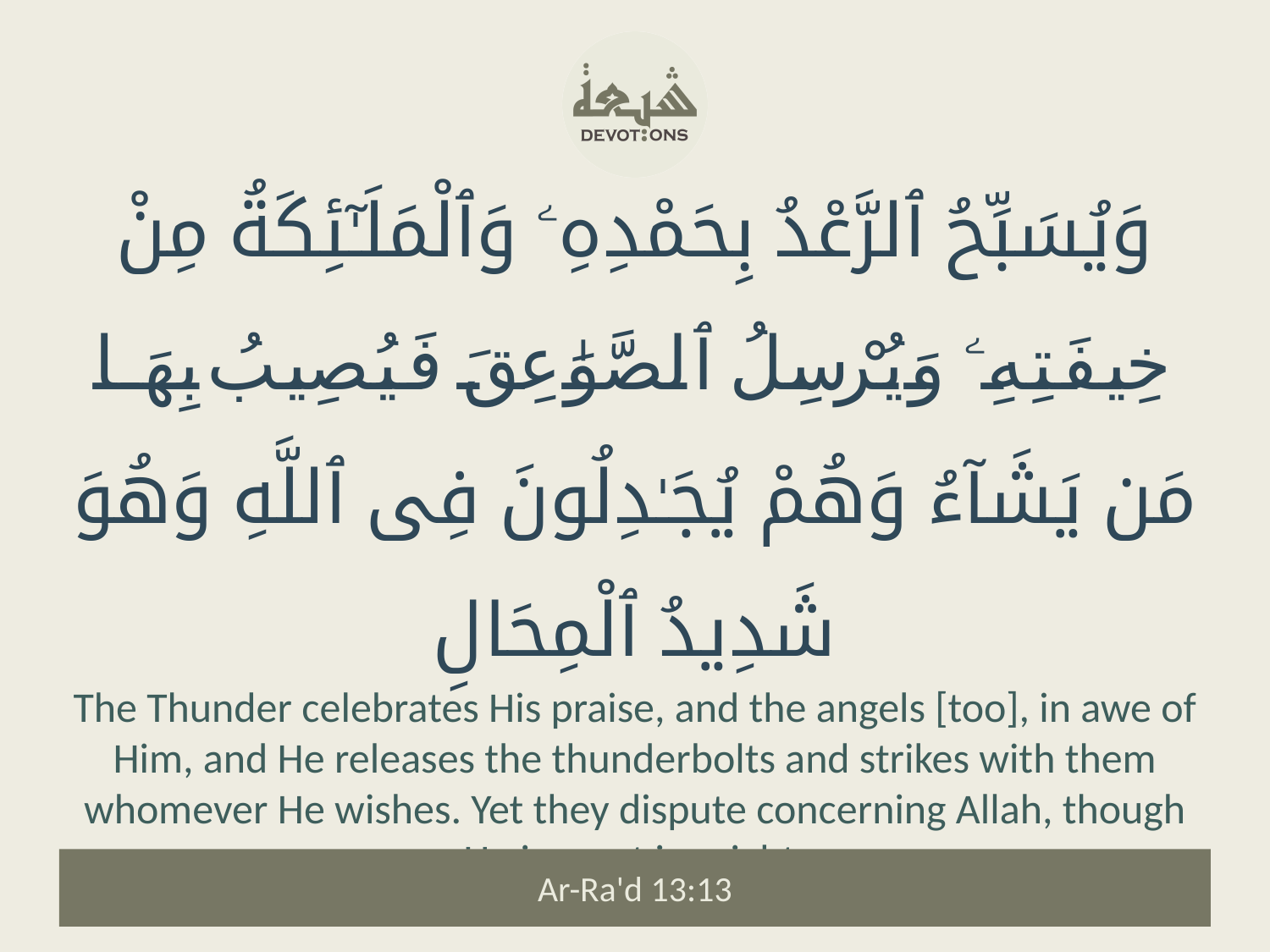

وَيُسَبِّحُ ٱلرَّعْدُ بِحَمْدِهِۦ وَٱلْمَلَـٰٓئِكَةُ مِنْ خِيفَتِهِۦ وَيُرْسِلُ ٱلصَّوَٰعِقَ فَيُصِيبُ بِهَا مَن يَشَآءُ وَهُمْ يُجَـٰدِلُونَ فِى ٱللَّهِ وَهُوَ شَدِيدُ ٱلْمِحَالِ
The Thunder celebrates His praise, and the angels [too], in awe of Him, and He releases the thunderbolts and strikes with them whomever He wishes. Yet they dispute concerning Allah, though He is great in might.
Ar-Ra'd 13:13